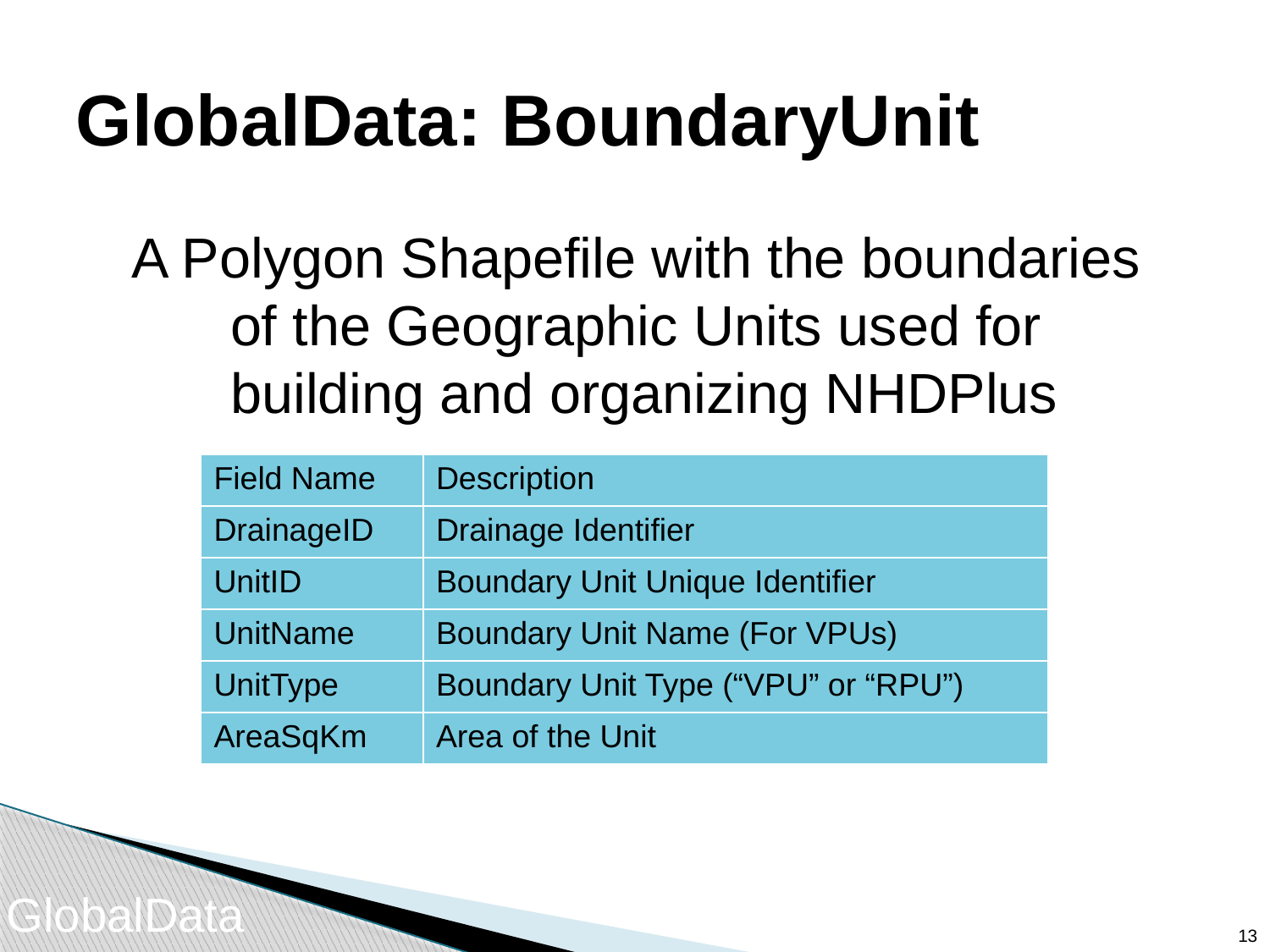

# GlobalData: BoundaryUnit
A Polygon Shapefile with the boundaries
of the Geographic Units used for
building and organizing NHDPlus
| Field Name | Description |
| --- | --- |
| DrainageID | Drainage Identifier |
| UnitID | Boundary Unit Unique Identifier |
| UnitName | Boundary Unit Name (For VPUs) |
| UnitType | Boundary Unit Type (“VPU” or “RPU”) |
| AreaSqKm | Area of the Unit |
GlobalData
13
13